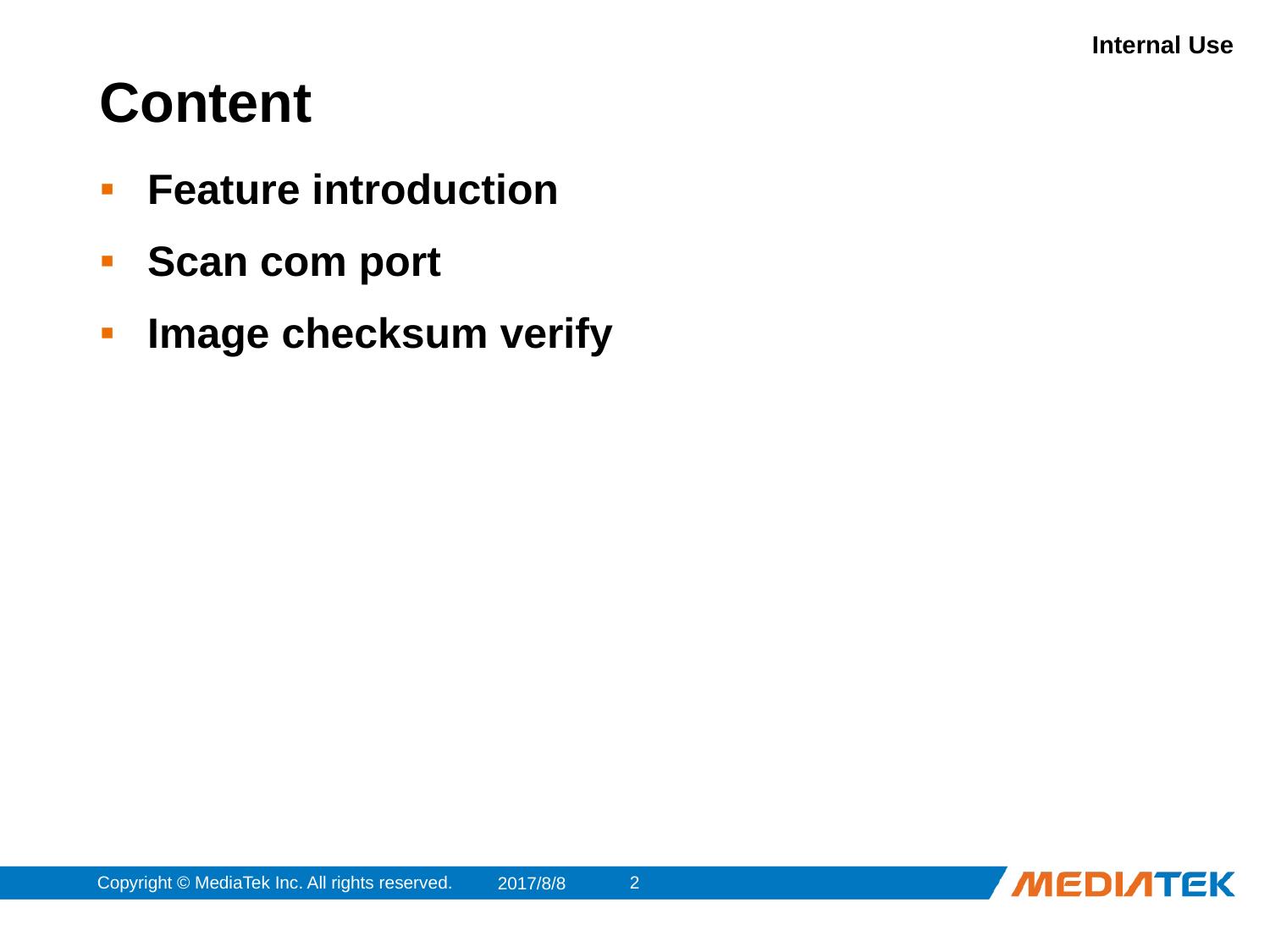

# Content
Feature introduction
Scan com port
Image checksum verify

Copyright © MediaTek Inc. All rights reserved.
2
2017/8/8